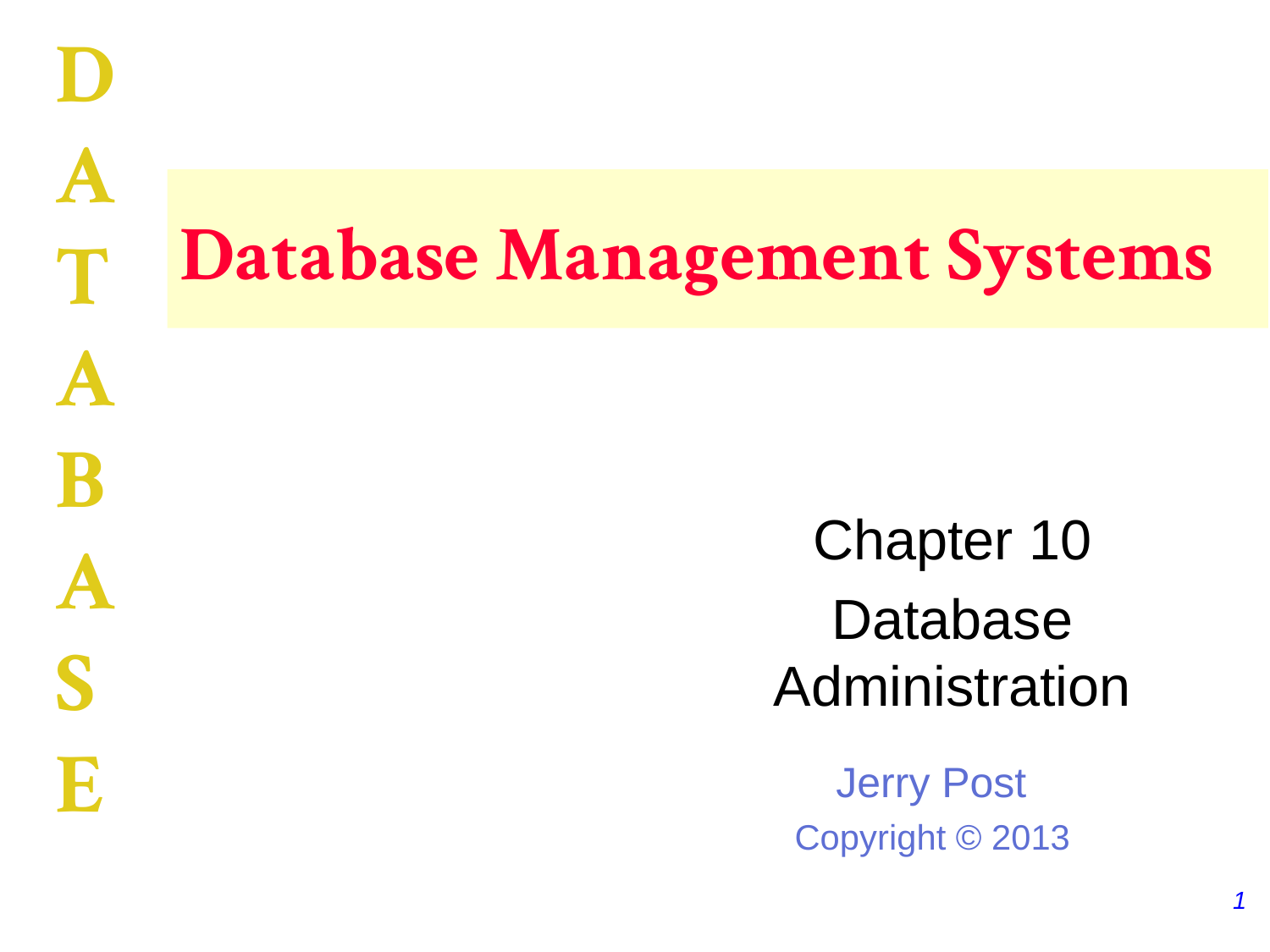

# Database Management Systems
Chapter 10
Database Administration
1